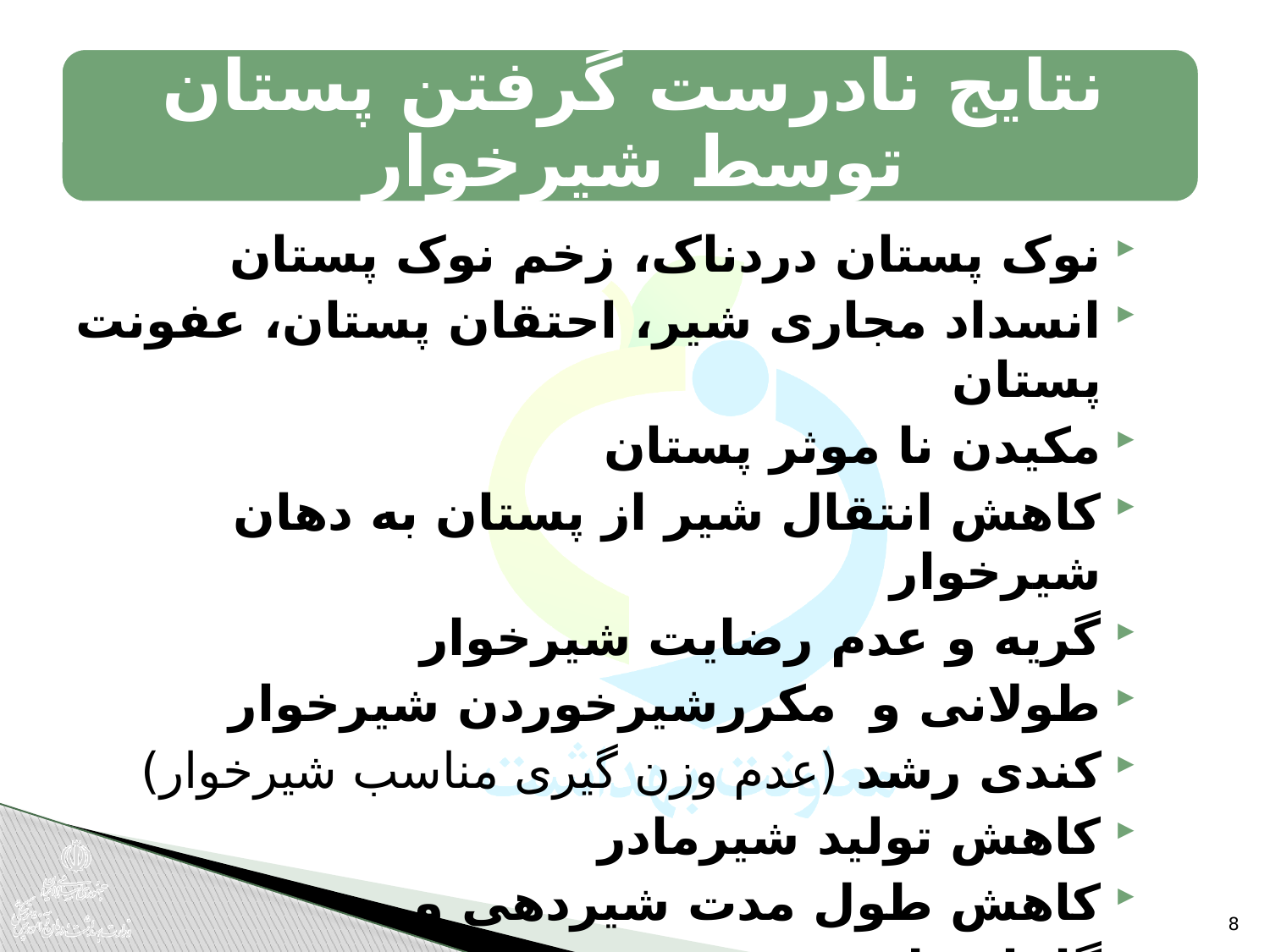

نتایج نادرست گرفتن پستان توسط شیرخوار
نوک پستان دردناک، زخم نوک پستان
انسداد مجاری شیر، احتقان پستان، عفونت پستان
مکیدن نا موثر پستان
کاهش انتقال شیر از پستان به دهان شیرخوار
گریه و عدم رضایت شیرخوار
طولانی و  مکررشیرخوردن شیرخوار
کندی رشد (عدم وزن گیری مناسب شیرخوار)
کاهش تولید شیرمادر
کاهش طول مدت شیردهی و
گاها قطع شیردهی
8